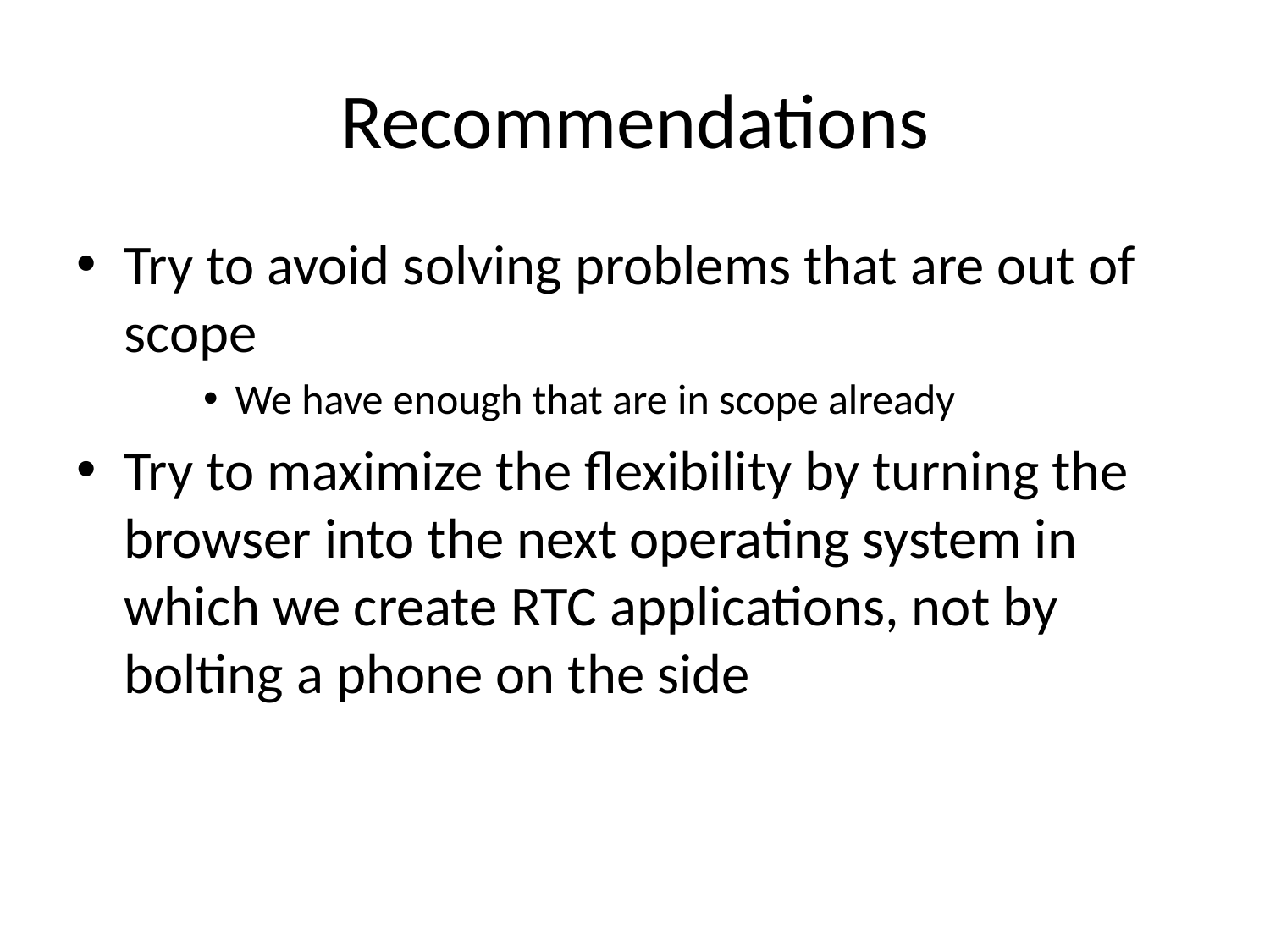

# Recommendations
Try to avoid solving problems that are out of scope
We have enough that are in scope already
Try to maximize the flexibility by turning the browser into the next operating system in which we create RTC applications, not by bolting a phone on the side